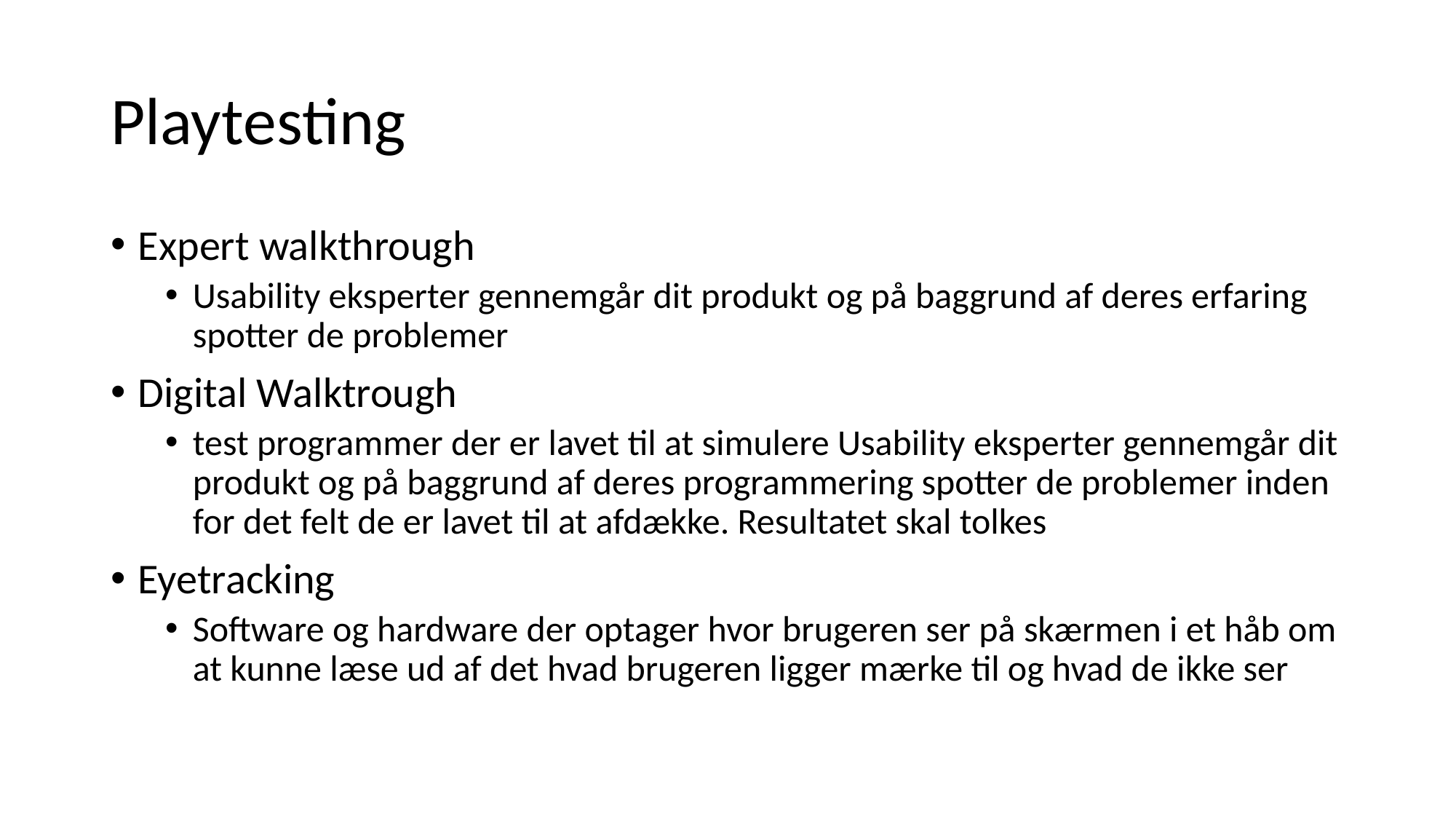

# Playtesting
Expert walkthrough
Usability eksperter gennemgår dit produkt og på baggrund af deres erfaring spotter de problemer
Digital Walktrough
test programmer der er lavet til at simulere Usability eksperter gennemgår dit produkt og på baggrund af deres programmering spotter de problemer inden for det felt de er lavet til at afdække. Resultatet skal tolkes
Eyetracking
Software og hardware der optager hvor brugeren ser på skærmen i et håb om at kunne læse ud af det hvad brugeren ligger mærke til og hvad de ikke ser